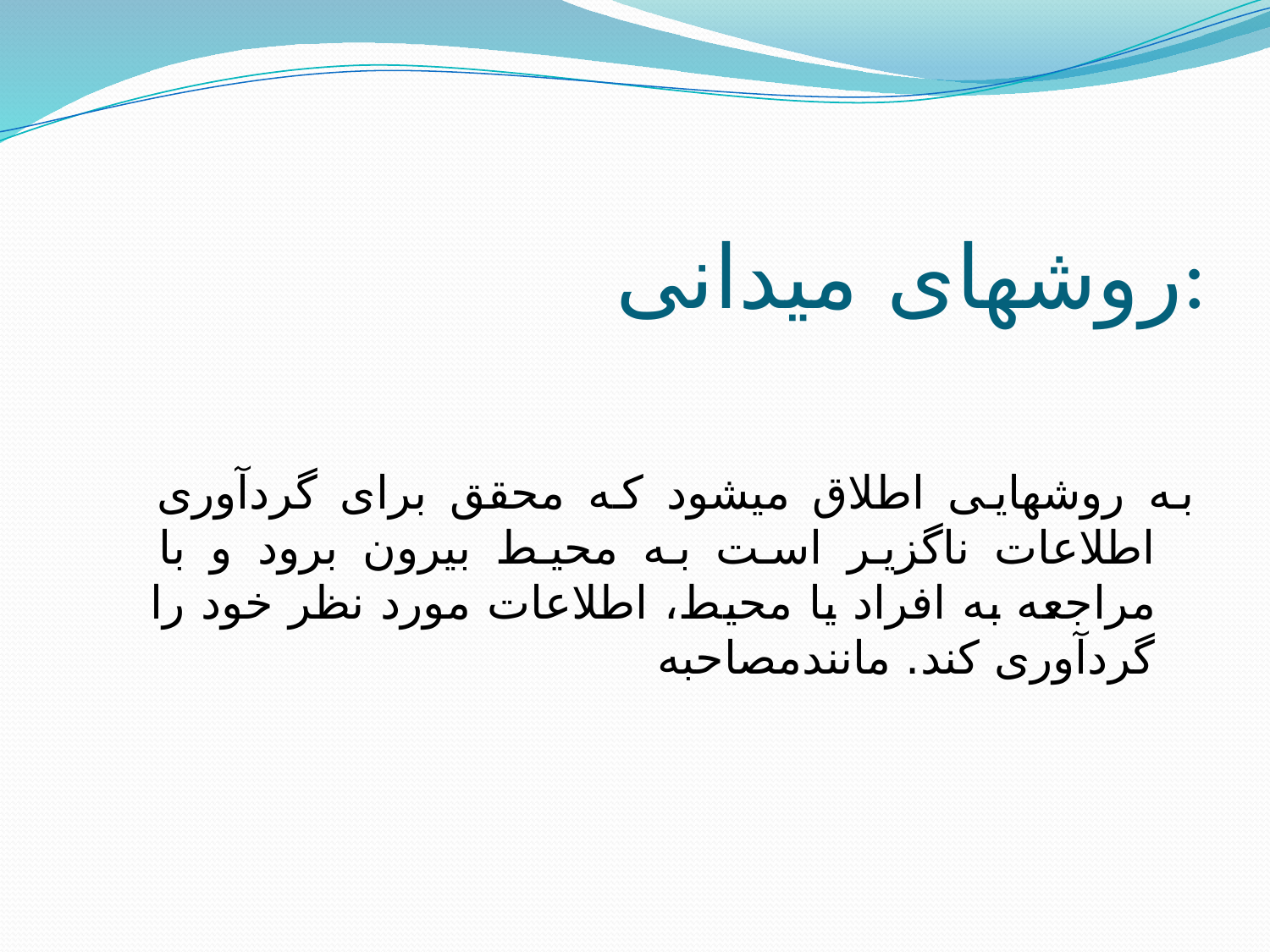

# روشهای میدانی:
به روشهایی اطلاق می‫شود که محقق برای گردآوری اطلاعات ناگزیر است به محیط بیرون برود و با مراجعه به افراد یا محیط، اطلاعات مورد نظر خود را گردآوری کند. مانندمصاحبه